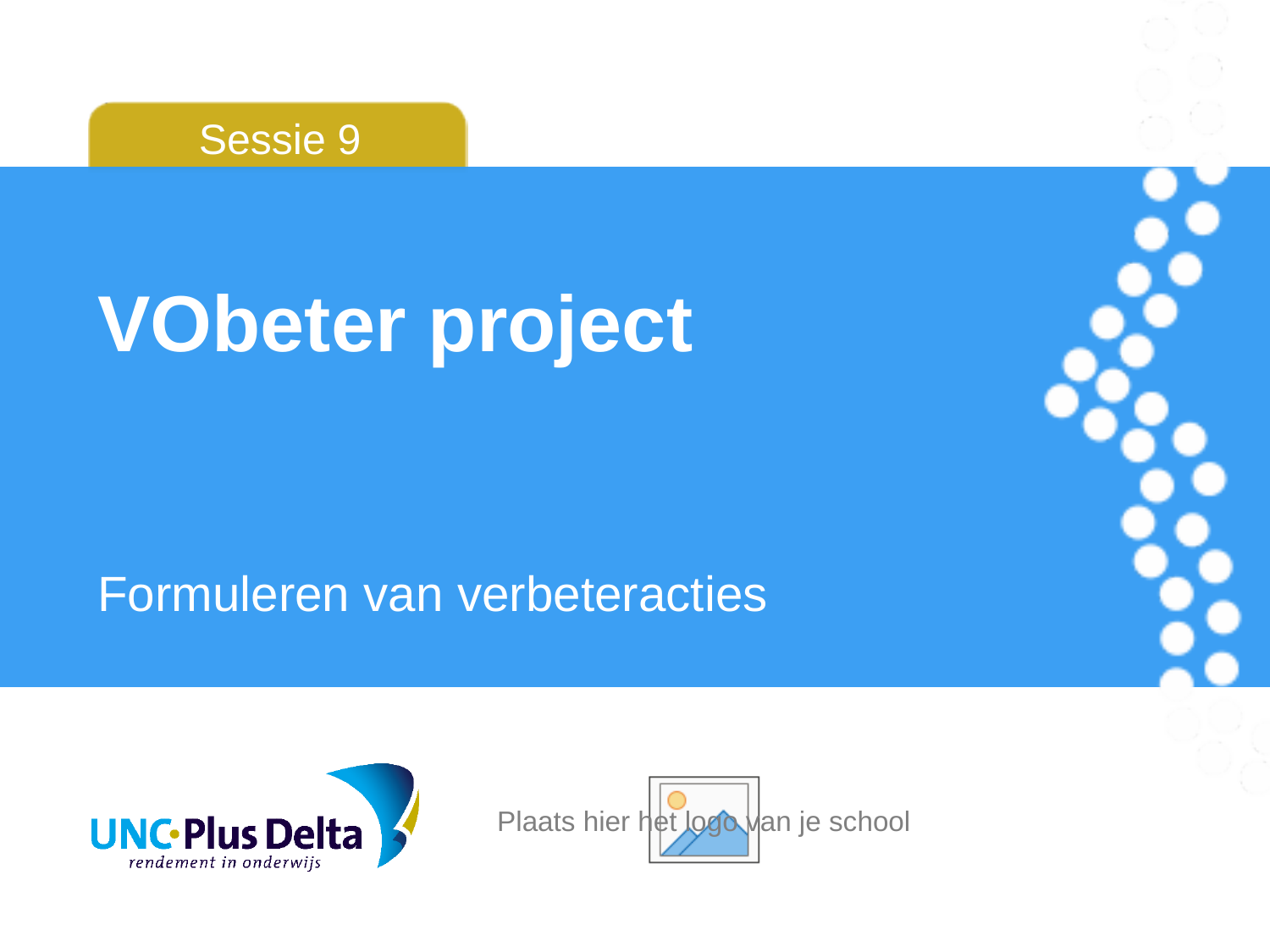

Sessie 9
VObeter project
Formuleren van verbeteracties